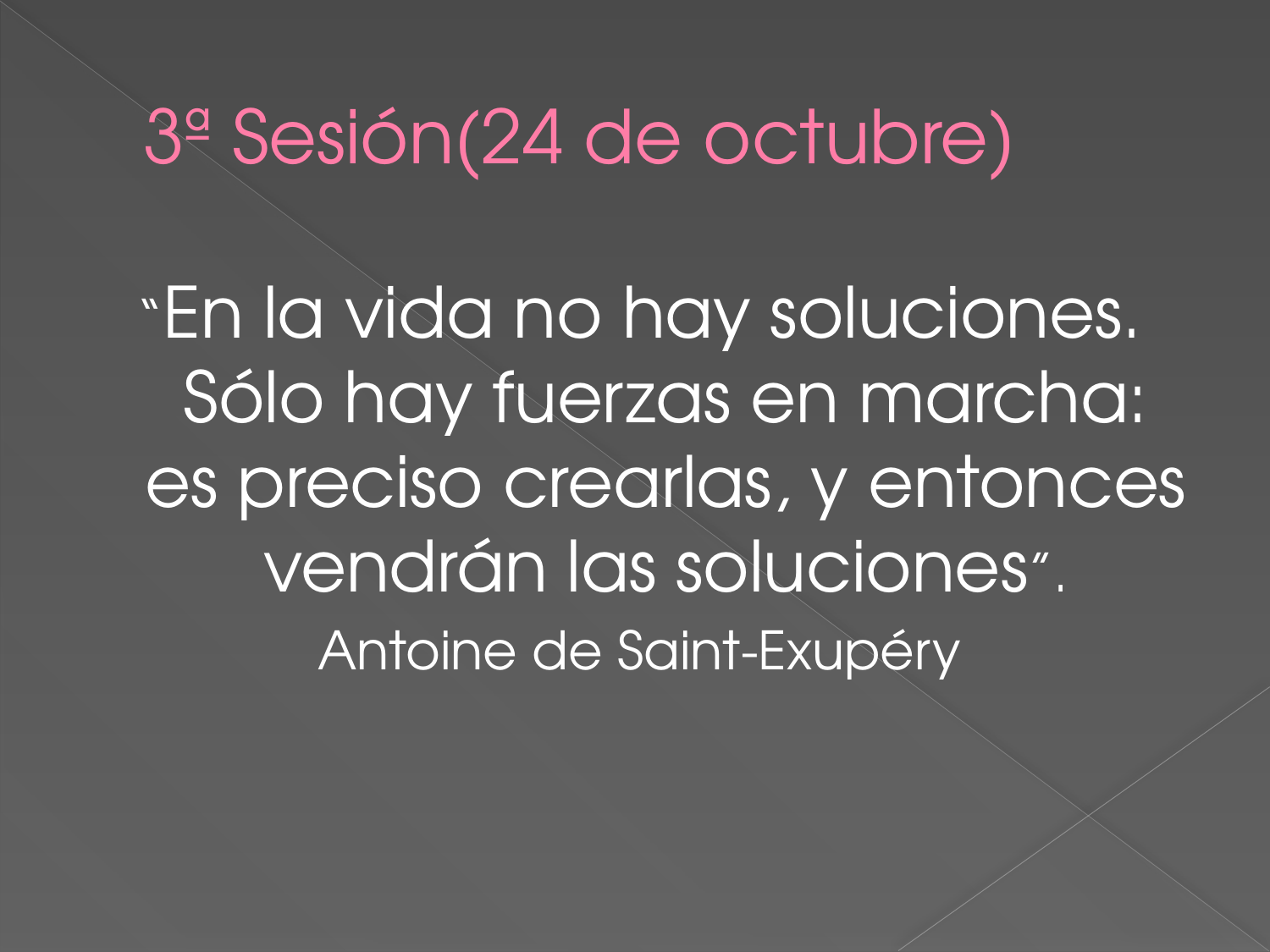

# 3ª Sesión(24 de octubre)
“En la vida no hay soluciones. Sólo hay fuerzas en marcha: es preciso crearlas, y entonces vendrán las soluciones”.
Antoine de Saint-Exupéry